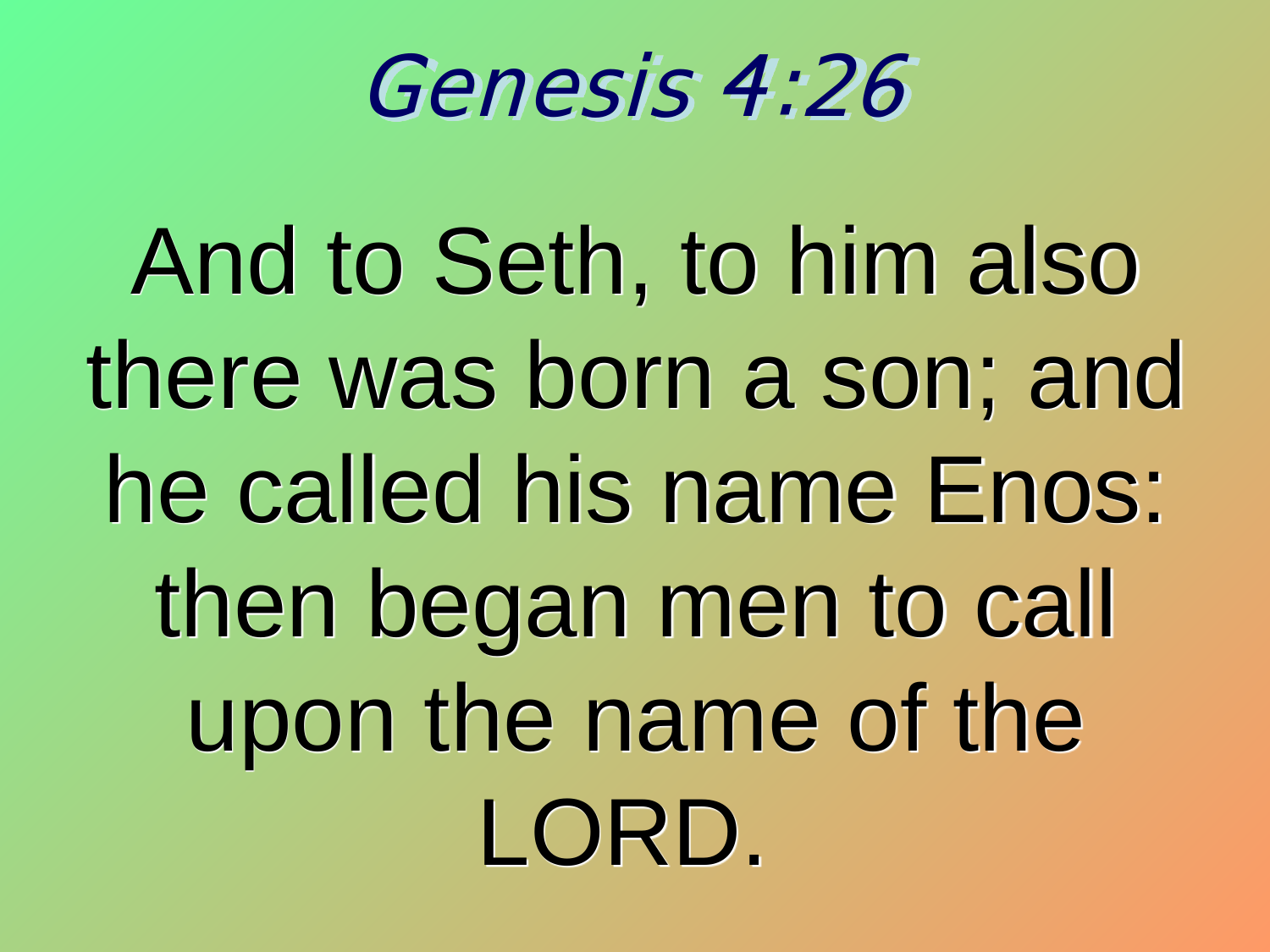

Genesis 4:26
And to Seth, to him also there was born a son; and he called his name Enos: then began men to call upon the name of the LORD.